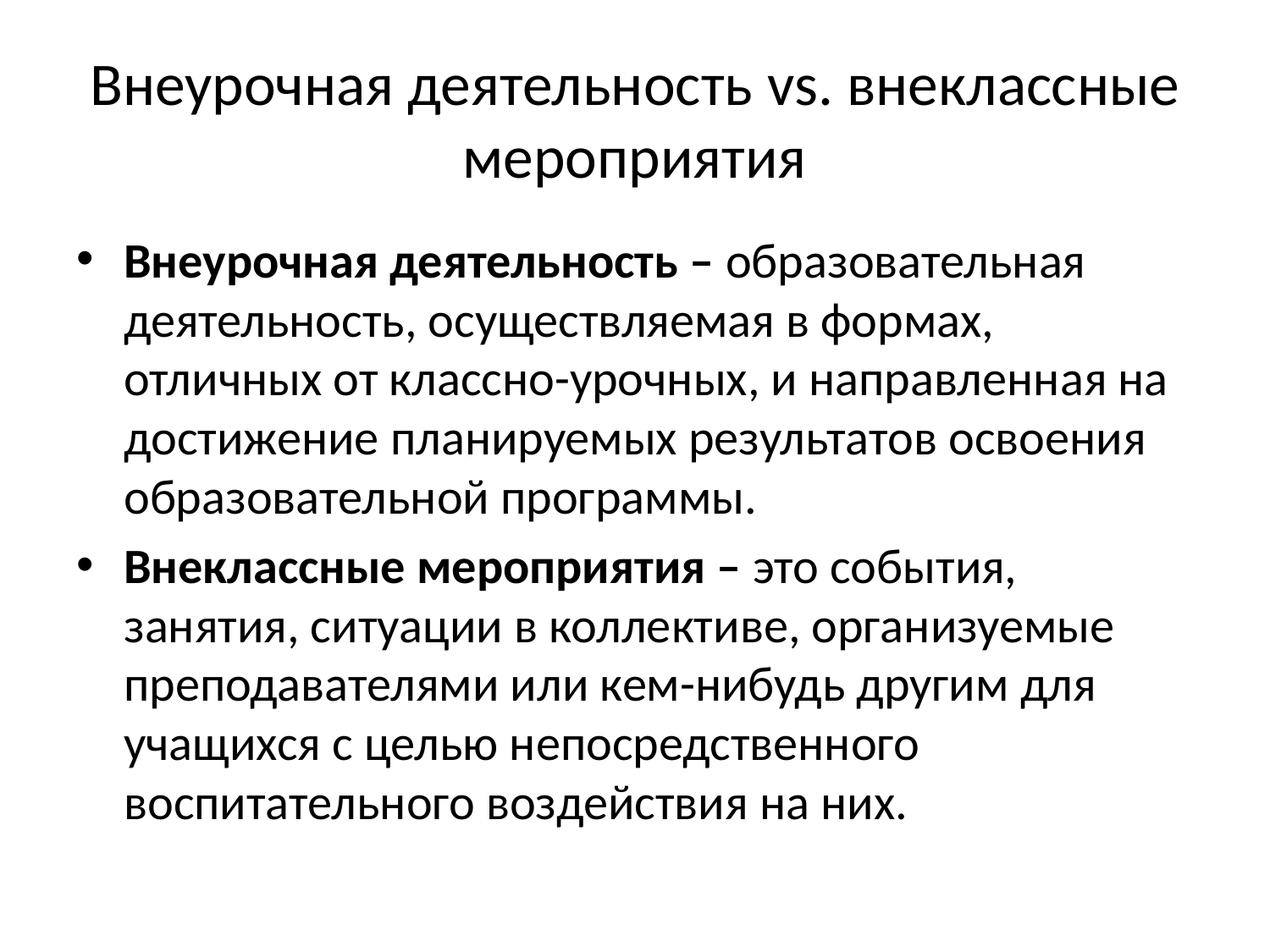

# Внеурочная деятельность vs. внеклассные мероприятия
Внеурочная деятельность – образовательная деятельность, осуществляемая в формах, отличных от классно-урочных, и направленная на достижение планируемых результатов освоения образовательной программы.
Внеклассные мероприятия – это события, занятия, ситуации в коллективе, организуемые преподавателями или кем-нибудь другим для учащихся с целью непосредственного воспитательного воздействия на них.